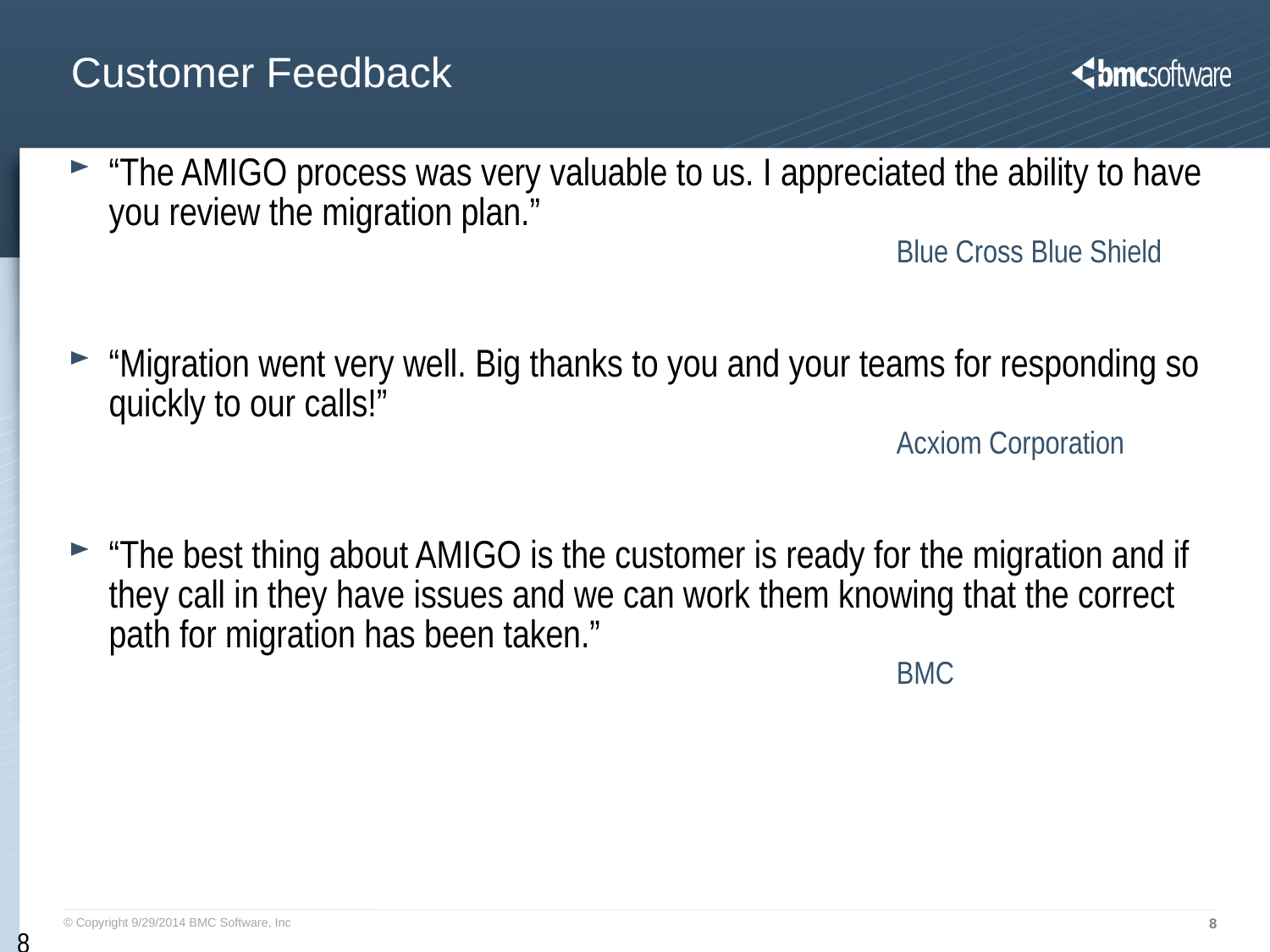

# Customer Feedback
“The AMIGO process was very valuable to us. I appreciated the ability to have you review the migration plan.”
			Blue Cross Blue Shield

“Migration went very well. Big thanks to you and your teams for responding so quickly to our calls!”
			Acxiom Corporation

“The best thing about AMIGO is the customer is ready for the migration and if they call in they have issues and we can work them knowing that the correct path for migration has been taken.”
			BMC

8